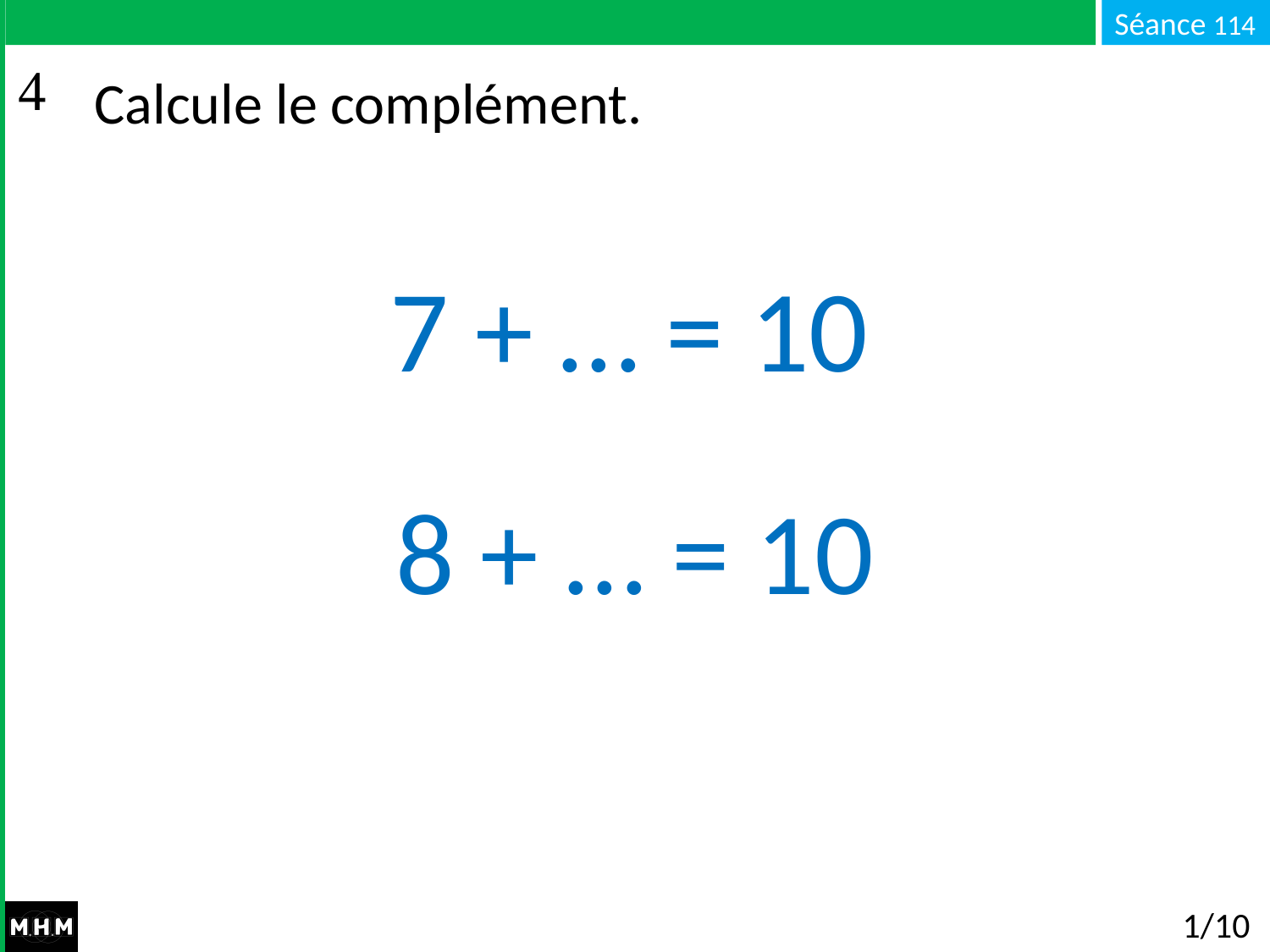

# Calcule le complément.
7 + … = 10
8 + … = 10
1/10